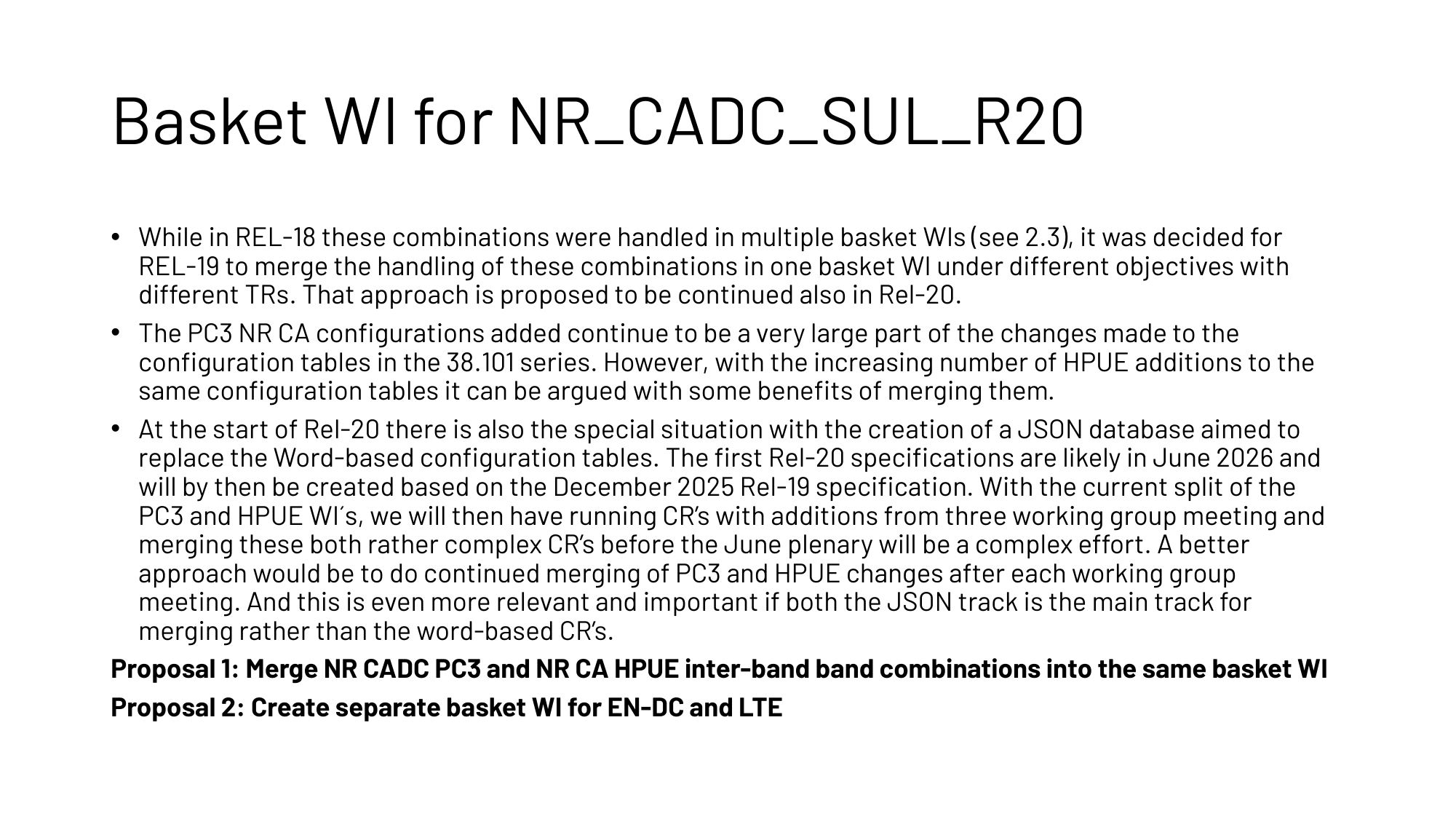

# Basket WI for NR_CADC_SUL_R20
While in REL-18 these combinations were handled in multiple basket WIs (see 2.3), it was decided for REL-19 to merge the handling of these combinations in one basket WI under different objectives with different TRs. That approach is proposed to be continued also in Rel-20.
The PC3 NR CA configurations added continue to be a very large part of the changes made to the configuration tables in the 38.101 series. However, with the increasing number of HPUE additions to the same configuration tables it can be argued with some benefits of merging them.
At the start of Rel-20 there is also the special situation with the creation of a JSON database aimed to replace the Word-based configuration tables. The first Rel-20 specifications are likely in June 2026 and will by then be created based on the December 2025 Rel-19 specification. With the current split of the PC3 and HPUE WI´s, we will then have running CR’s with additions from three working group meeting and merging these both rather complex CR’s before the June plenary will be a complex effort. A better approach would be to do continued merging of PC3 and HPUE changes after each working group meeting. And this is even more relevant and important if both the JSON track is the main track for merging rather than the word-based CR’s.
Proposal 1: Merge NR CADC PC3 and NR CA HPUE inter-band band combinations into the same basket WI
Proposal 2: Create separate basket WI for EN-DC and LTE